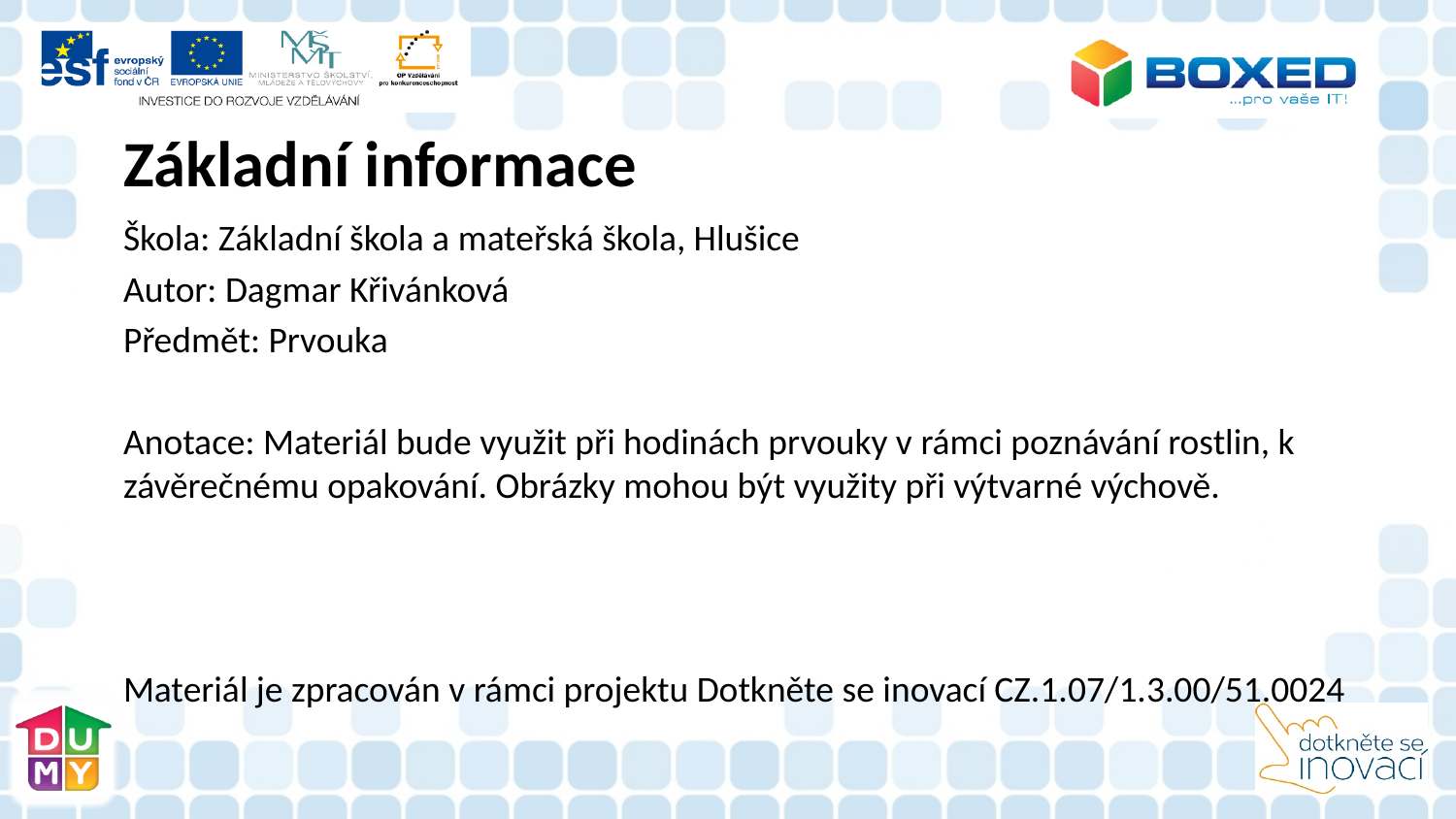

Základní informace
Škola: Základní škola a mateřská škola, Hlušice
Autor: Dagmar Křivánková
Předmět: Prvouka

Anotace: Materiál bude využit při hodinách prvouky v rámci poznávání rostlin, k závěrečnému opakování. Obrázky mohou být využity při výtvarné výchově.

Materiál je zpracován v rámci projektu Dotkněte se inovací CZ.1.07/1.3.00/51.0024